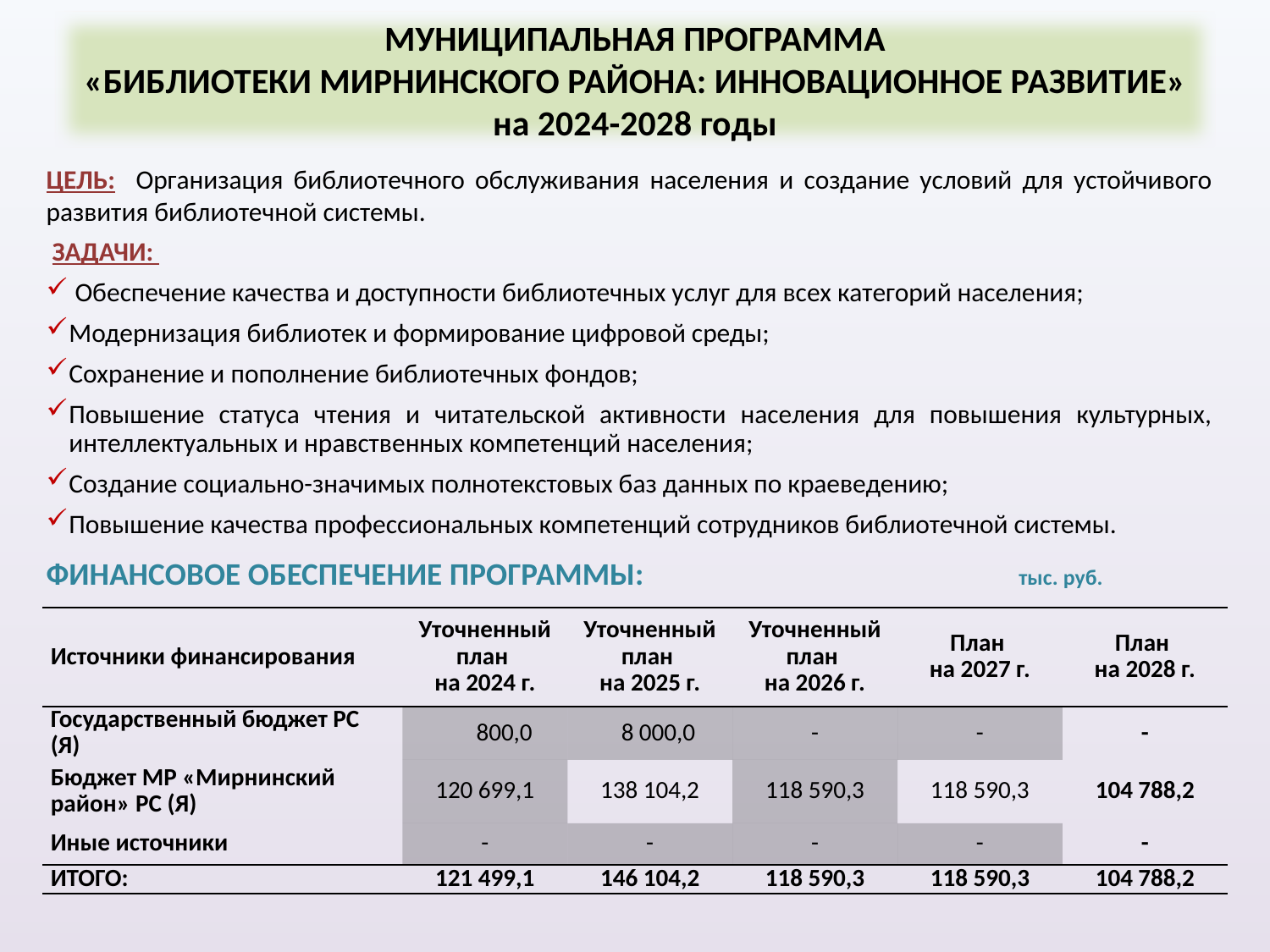

МУНИЦИПАЛЬНАЯ ПРОГРАММА
«БИБЛИОТЕКИ МИРНИНСКОГО РАЙОНА: ИННОВАЦИОННОЕ РАЗВИТИЕ» на 2024-2028 годы
ЦЕЛЬ:  Организация библиотечного обслуживания населения и создание условий для устойчивого развития библиотечной системы.
 ЗАДАЧИ:
 Обеспечение качества и доступности библиотечных услуг для всех категорий населения;
Модернизация библиотек и формирование цифровой среды;
Сохранение и пополнение библиотечных фондов;
Повышение статуса чтения и читательской активности населения для повышения культурных, интеллектуальных и нравственных компетенций населения;
Создание социально-значимых полнотекстовых баз данных по краеведению;
Повышение качества профессиональных компетенций сотрудников библиотечной системы.
ФИНАНСОВОЕ ОБЕСПЕЧЕНИЕ ПРОГРАММЫ:                                                    тыс. руб.

| Источники финансирования | Уточненный план на 2024 г. | Уточненный план на 2025 г. | Уточненный план на 2026 г. | План на 2027 г. | План на 2028 г. |
| --- | --- | --- | --- | --- | --- |
| Государственный бюджет РС (Я) | 800,0 | 8 000,0 | - | - | - |
| Бюджет МР «Мирнинский район» РС (Я) | 120 699,1 | 138 104,2 | 118 590,3 | 118 590,3 | 104 788,2 |
| Иные источники | - | - | - | - | - |
| ИТОГО: | 121 499,1 | 146 104,2 | 118 590,3 | 118 590,3 | 104 788,2 |